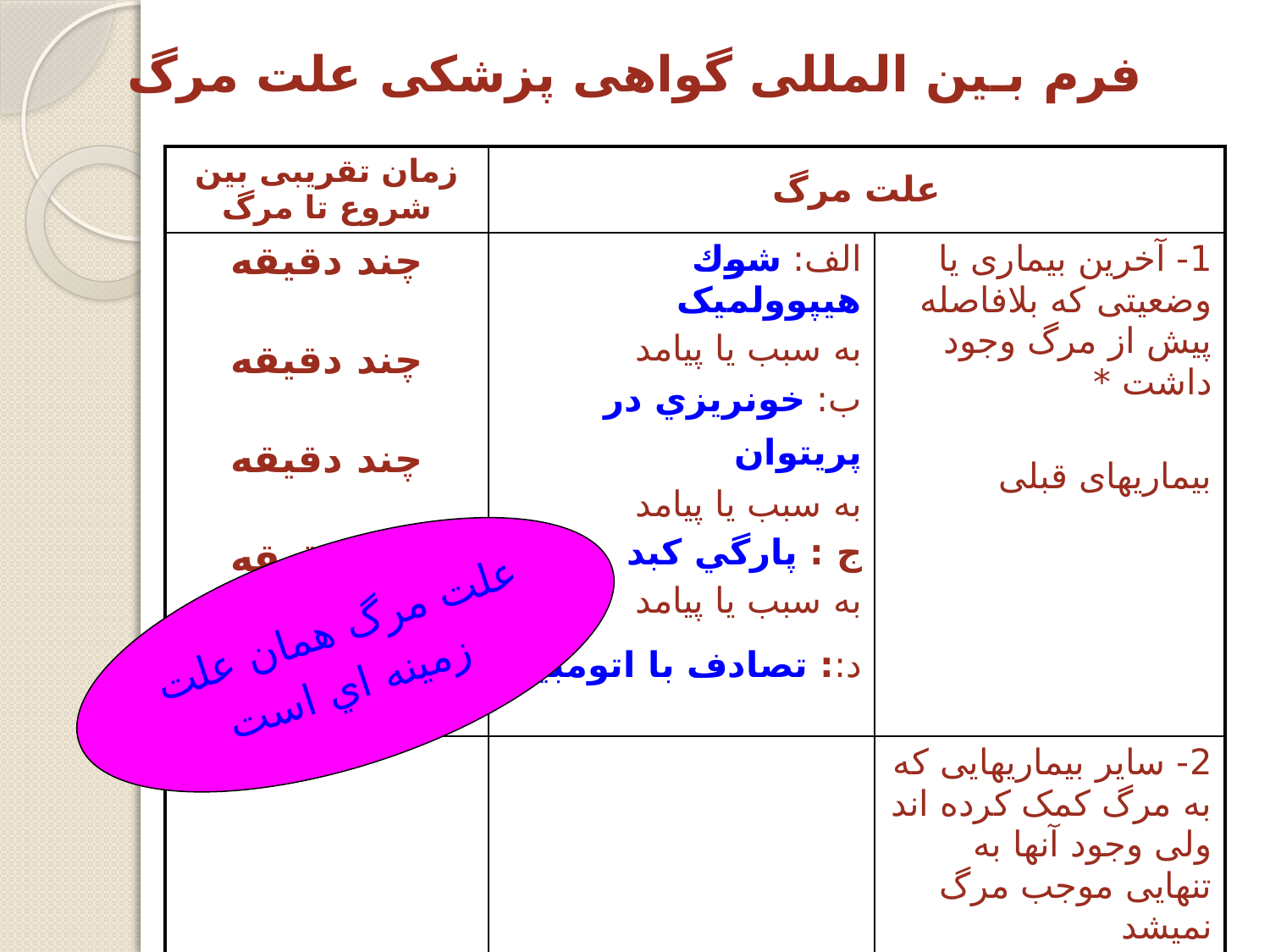

# فرم بـين المللی گواهی پزشکی علت مرگ
| زمان تقریبی بین شروع تا مرگ | علت مرگ |  |
| --- | --- | --- |
| چند دقیقه چند دقیقه چند دقیقه چند دقیقه | الف: شوك هیپوولمیک به سبب یا پیامد ب: خونريزي در پريتوان به سبب یا پیامد ج : پارگي كبد به سبب یا پیامد د:: تصادف با اتومبيل | 1- آخرین بیماری یا وضعیتی که بلافاصله پیش از مرگ وجود داشت \* بیماریهای قبلی |
|  |  | 2- سایر بیماریهایی که به مرگ کمک کرده اند ولی وجود آنها به تنهایی موجب مرگ نمیشد |
| \* نام بیماری، آسیب یا عوارض آنها که موحب مرگ شده است. در این قسمت نمی توان تابلوی مرگ مانند ایست قلبی یا نارسایی تنفسی را وارد کرد. |  |  |
علت مرگ همان علت
زمينه اي است